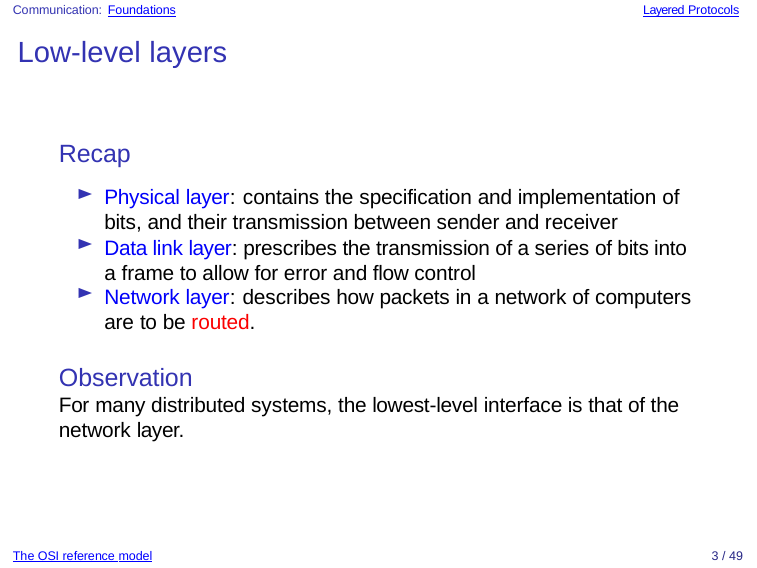

Communication: Foundations
Layered Protocols
Low-level layers
Recap
Physical layer: contains the specification and implementation of  bits, and their transmission between sender and receiver
Data link layer: prescribes the transmission of a series of bits into  a frame to allow for error and flow control
Network layer: describes how packets in a network of computers
are to be routed.

Observation
For many distributed systems, the lowest-level interface is that of the  network layer.
The OSI reference model
3 / 49